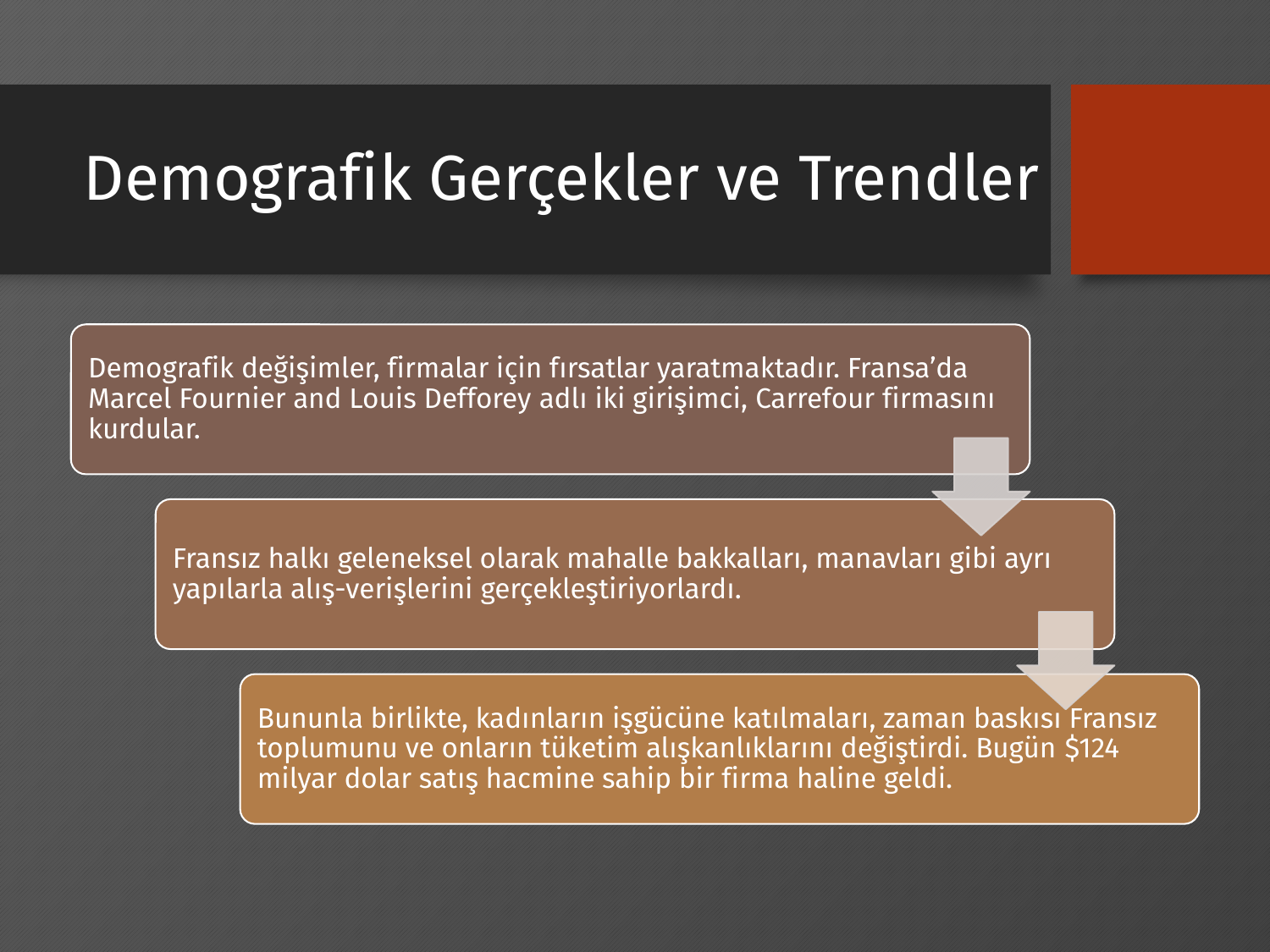

# Demografik Gerçekler ve Trendler
Demografik değişimler, firmalar için fırsatlar yaratmaktadır. Fransa’da Marcel Fournier and Louis Defforey adlı iki girişimci, Carrefour firmasını kurdular.
Fransız halkı geleneksel olarak mahalle bakkalları, manavları gibi ayrı yapılarla alış-verişlerini gerçekleştiriyorlardı.
Bununla birlikte, kadınların işgücüne katılmaları, zaman baskısı Fransız toplumunu ve onların tüketim alışkanlıklarını değiştirdi. Bugün $124 milyar dolar satış hacmine sahip bir firma haline geldi.